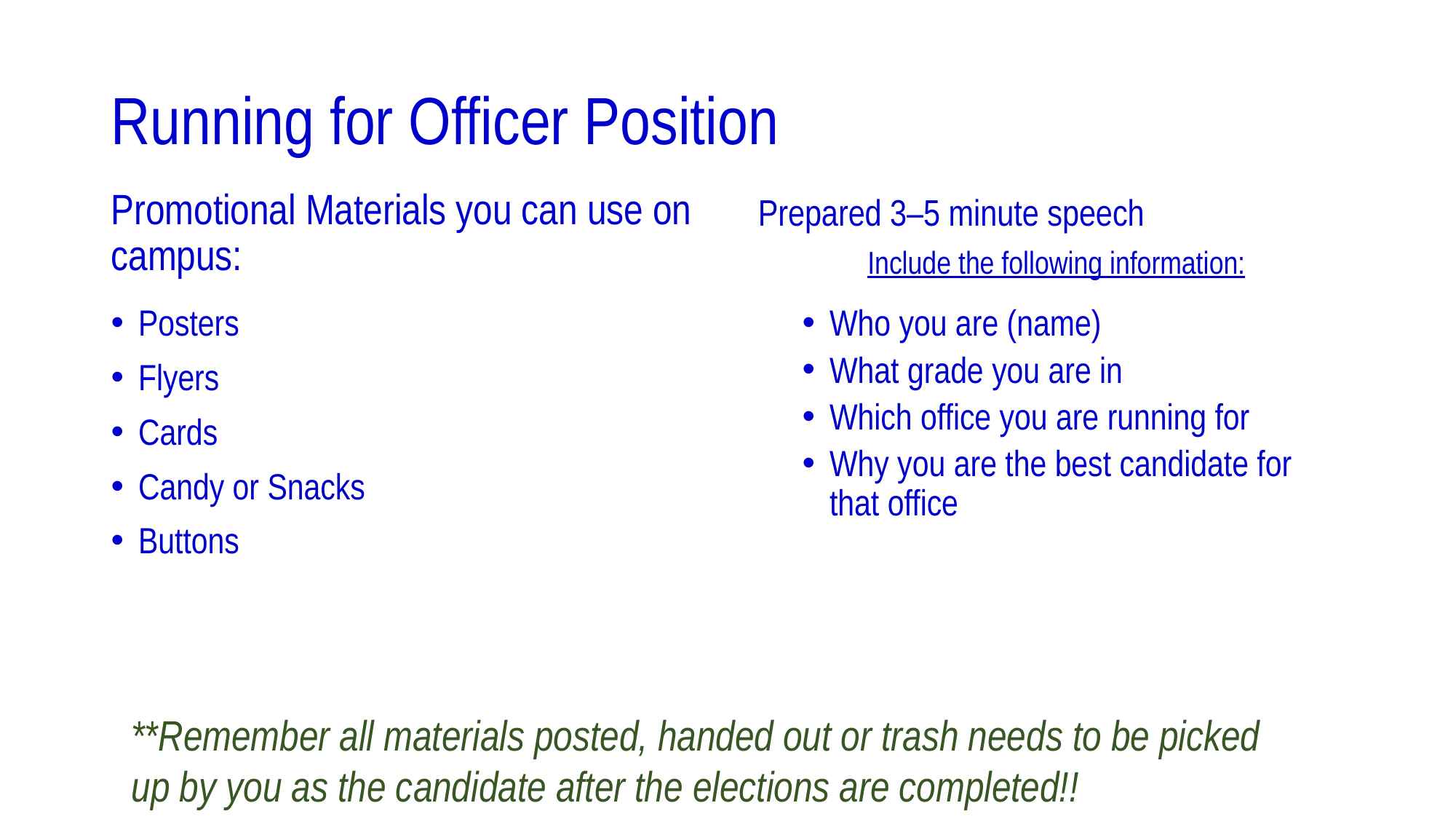

# Running for Officer Position
Promotional Materials you can use on campus:
Prepared 3–5 minute speech
Include the following information:
Posters
Flyers
Cards
Candy or Snacks
Buttons
Who you are (name)
What grade you are in
Which office you are running for
Why you are the best candidate for that office
**Remember all materials posted, handed out or trash needs to be picked up by you as the candidate after the elections are completed!!